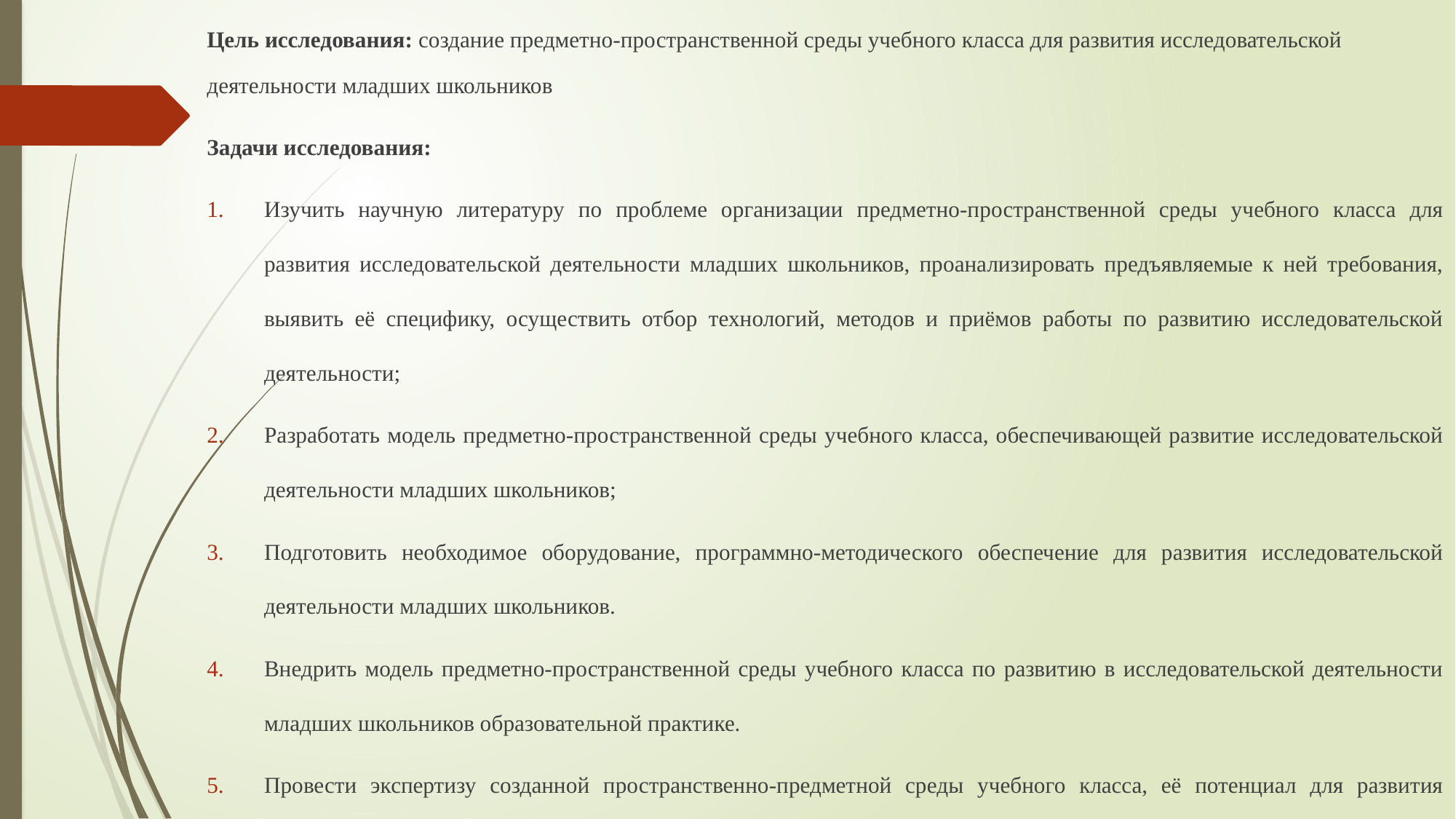

Цель исследования: создание предметно-пространственной среды учебного класса для развития исследовательской деятельности младших школьников
Задачи исследования:
Изучить научную литературу по проблеме организации предметно-пространственной среды учебного класса для развития исследовательской деятельности младших школьников, проанализировать предъявляемые к ней требования, выявить её специфику, осуществить отбор технологий, методов и приёмов работы по развитию исследовательской деятельности;
Разработать модель предметно-пространственной среды учебного класса, обеспечивающей развитие исследовательской деятельности младших школьников;
Подготовить необходимое оборудование, программно-методического обеспечение для развития исследовательской деятельности младших школьников.
Внедрить модель предметно-пространственной среды учебного класса по развитию в исследовательской деятельности младших школьников образовательной практике.
Провести экспертизу созданной пространственно-предметной среды учебного класса, её потенциал для развития исследовательской деятельности младших школьников.